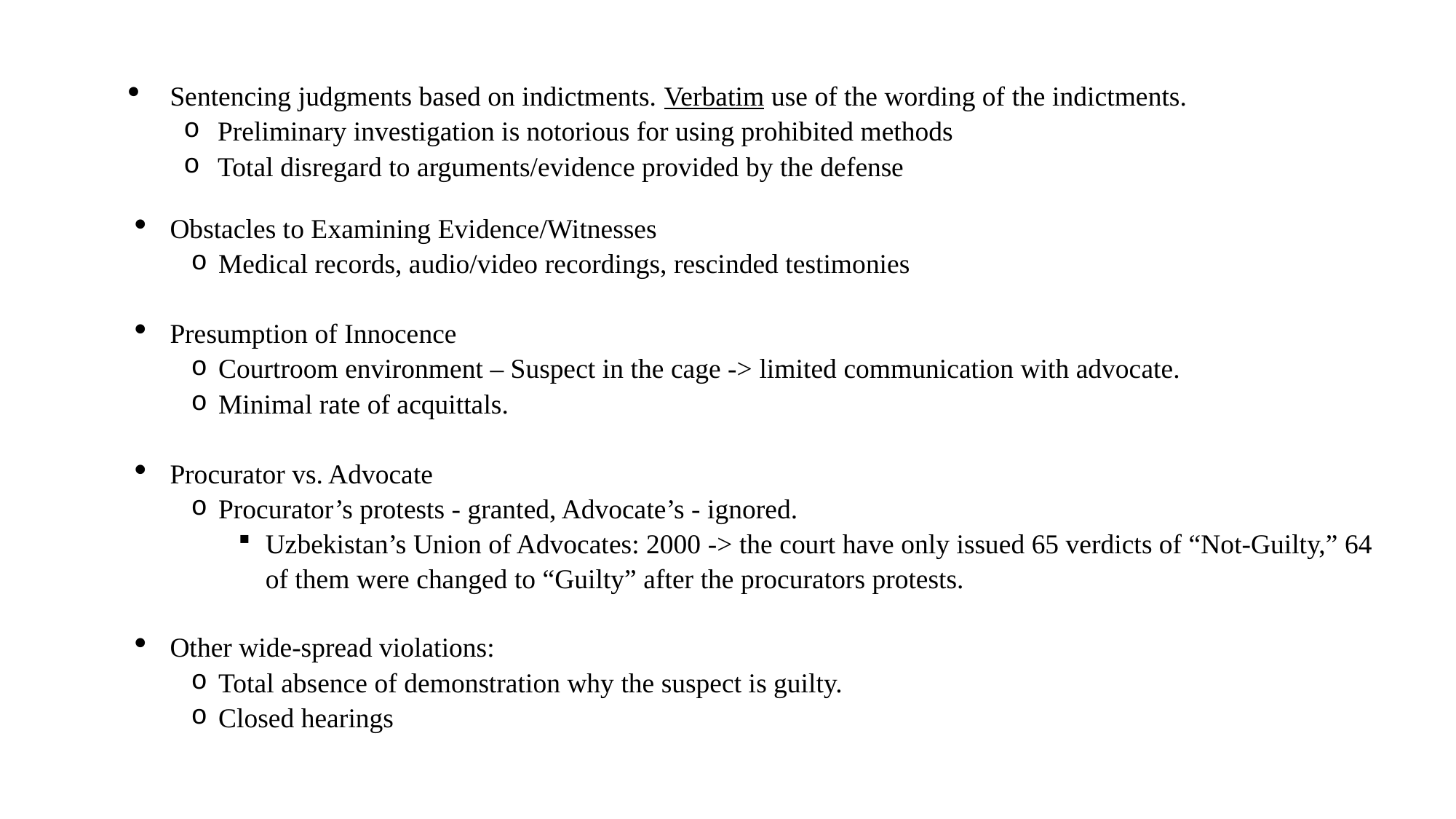

Sentencing judgments based on indictments. Verbatim use of the wording of the indictments.
Preliminary investigation is notorious for using prohibited methods
Total disregard to arguments/evidence provided by the defense

Obstacles to Examining Evidence/Witnesses
Medical records, audio/video recordings, rescinded testimonies

Presumption of Innocence
Courtroom environment – Suspect in the cage -> limited communication with advocate.
Minimal rate of acquittals.

Procurator vs. Advocate
Procurator’s protests - granted, Advocate’s - ignored.
Uzbekistan’s Union of Advocates: 2000 -> the court have only issued 65 verdicts of “Not-Guilty,” 64 of them were changed to “Guilty” after the procurators protests.

Other wide-spread violations:
Total absence of demonstration why the suspect is guilty.
Closed hearings